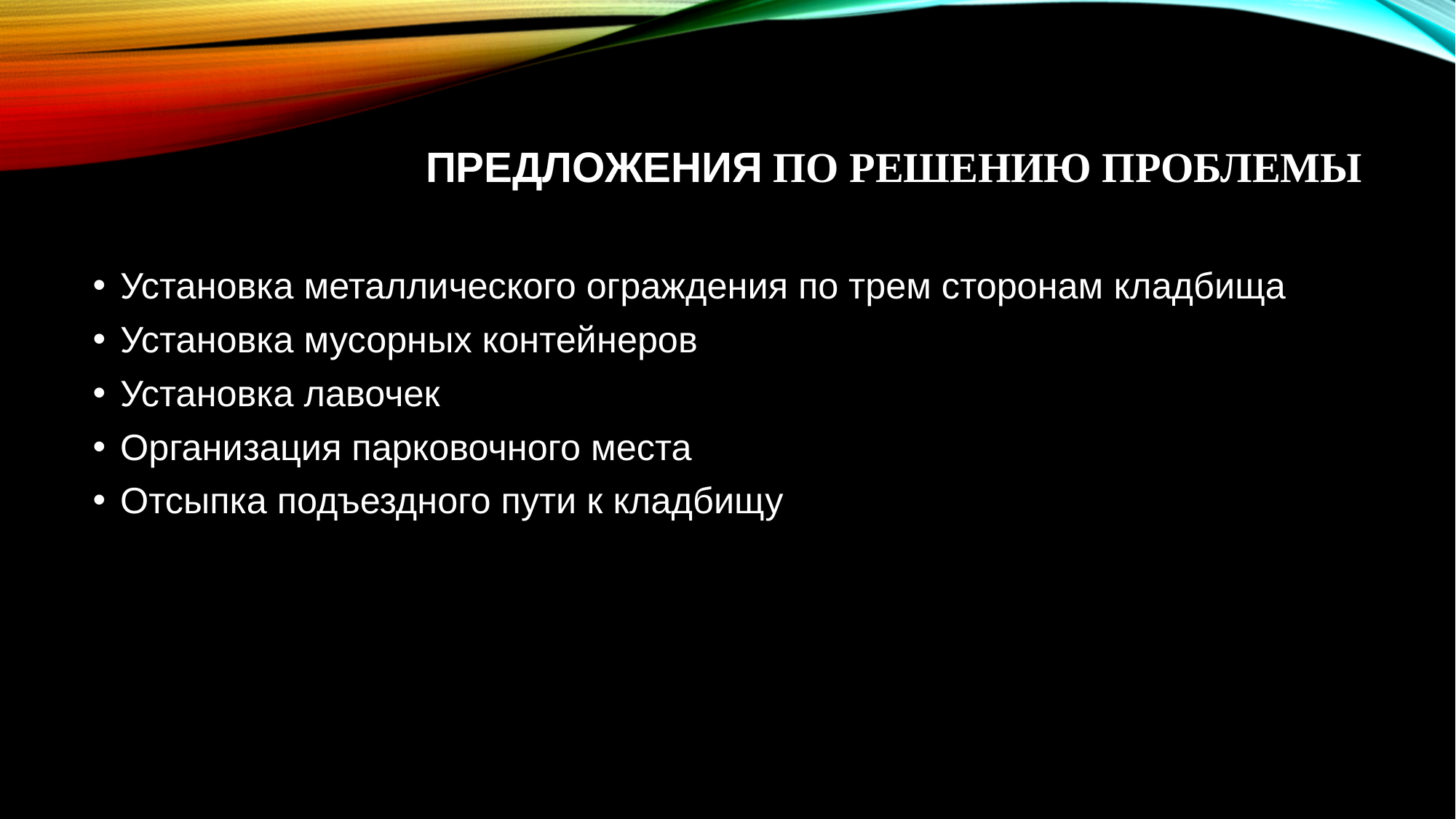

# Предложения по решению проблемы
Установка металлического ограждения по трем сторонам кладбища
Установка мусорных контейнеров
Установка лавочек
Организация парковочного места
Отсыпка подъездного пути к кладбищу